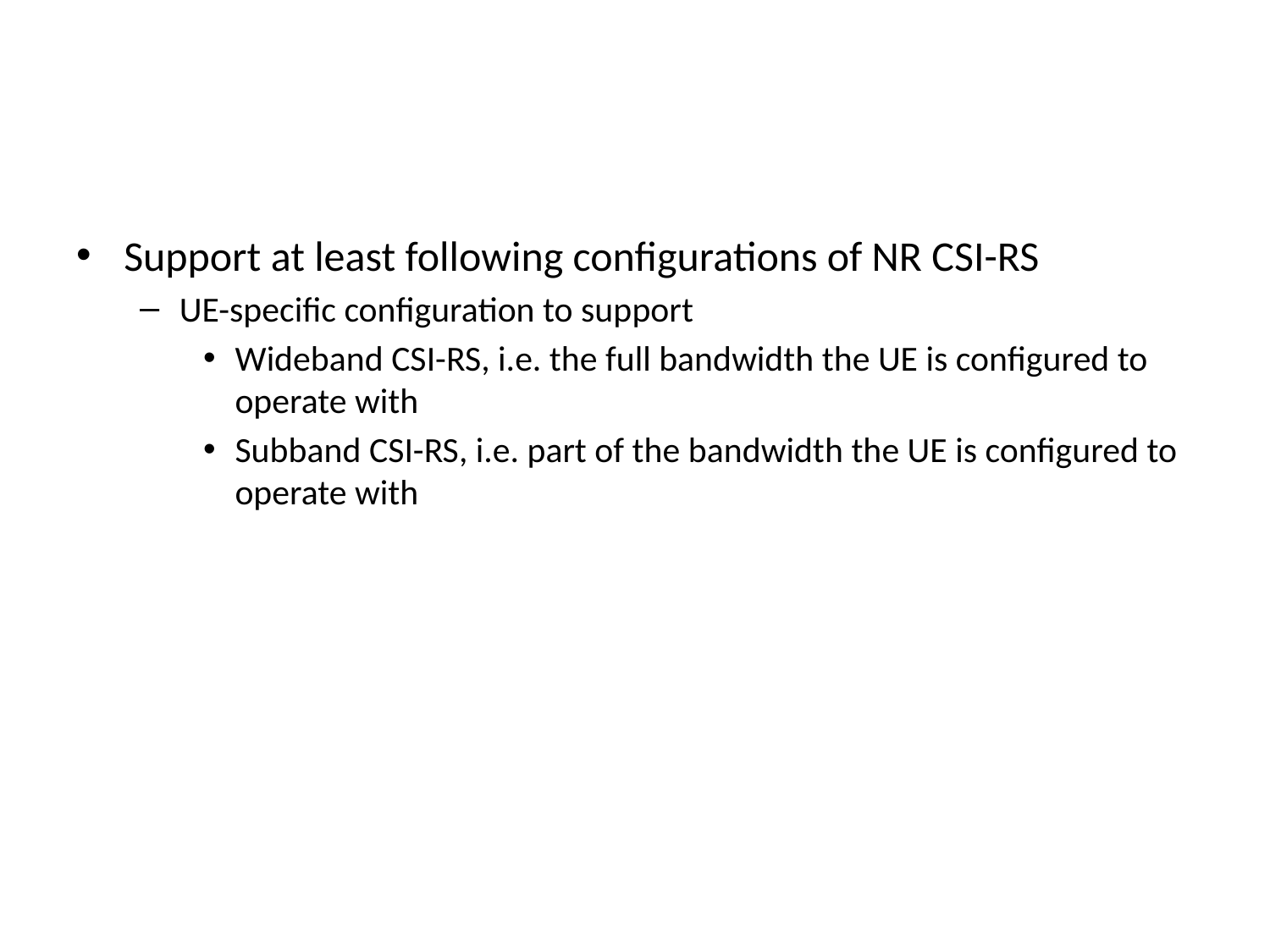

Support at least following configurations of NR CSI-RS
UE-specific configuration to support
Wideband CSI-RS, i.e. the full bandwidth the UE is configured to operate with
Subband CSI-RS, i.e. part of the bandwidth the UE is configured to operate with